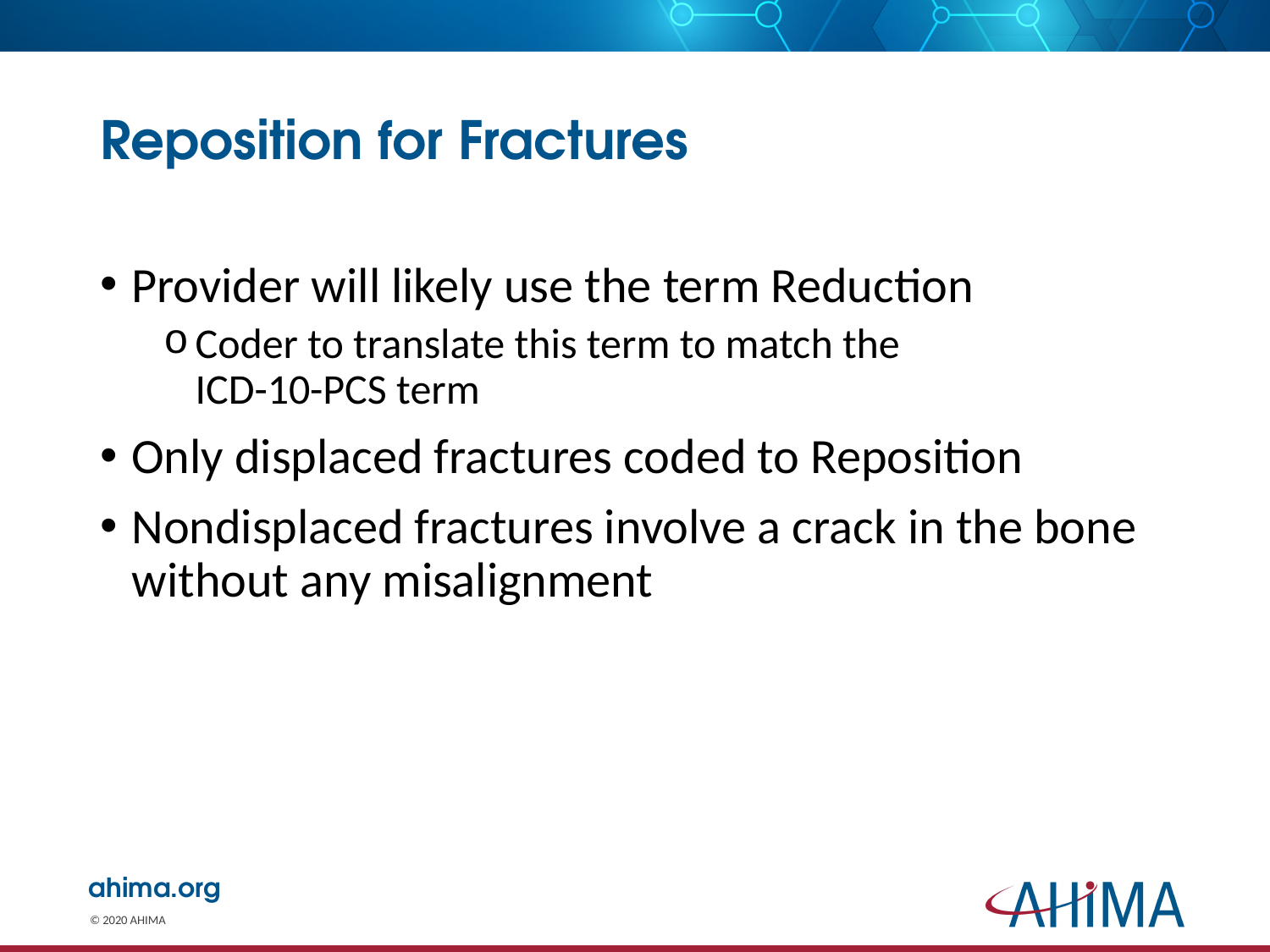

# Reposition for Fractures
Provider will likely use the term Reduction
Coder to translate this term to match the
ICD-10-PCS term
Only displaced fractures coded to Reposition
Nondisplaced fractures involve a crack in the bone without any misalignment